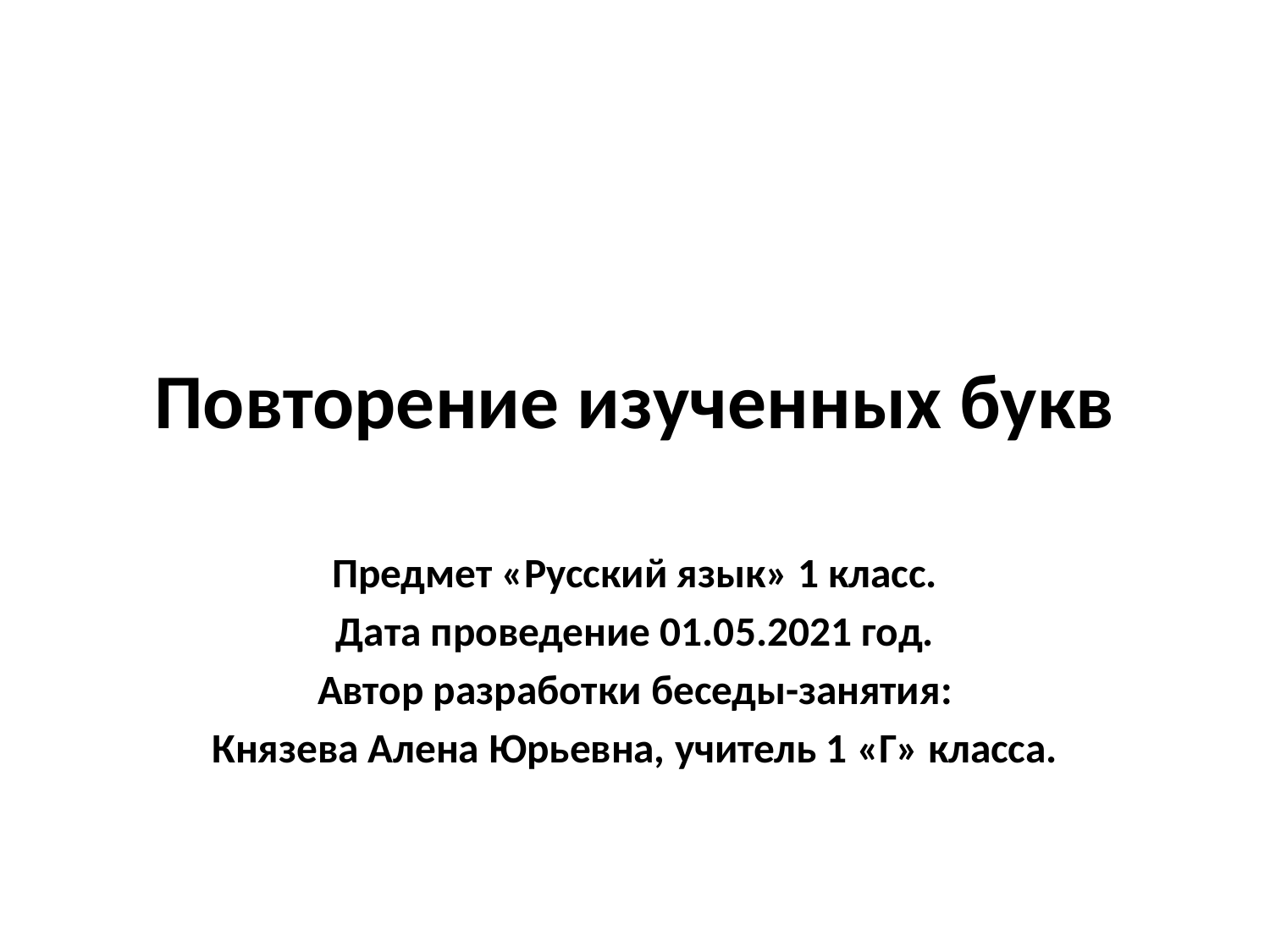

# Повторение изученных букв
Предмет «Русский язык» 1 класс.
Дата проведение 01.05.2021 год.
Автор разработки беседы-занятия:
Князева Алена Юрьевна, учитель 1 «Г» класса.